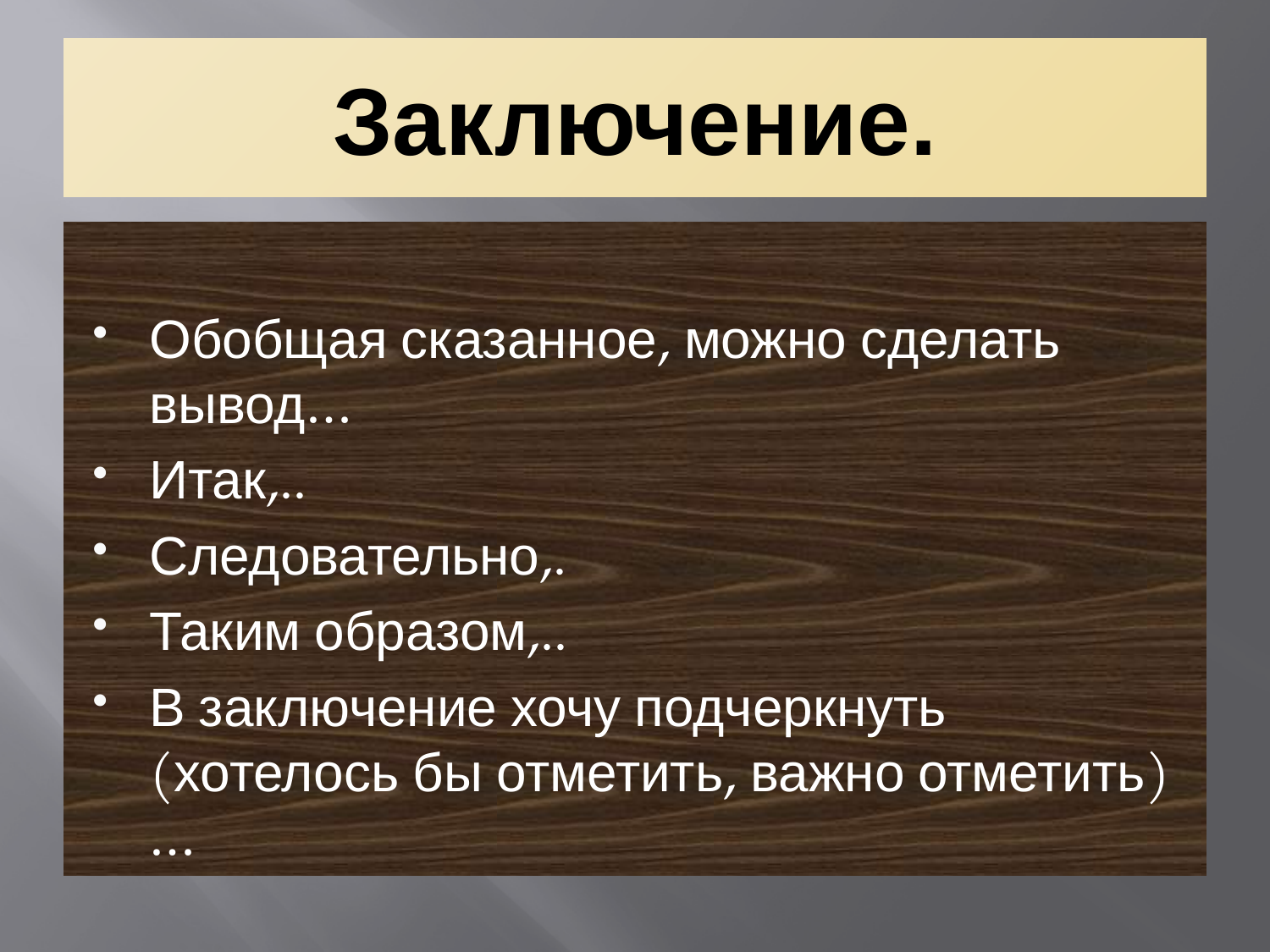

# Заключение.

Обобщая сказанное, можно сделать вывод…
Итак,..
Следовательно,.
Таким образом,..
В заключение хочу подчеркнуть (хотелось бы отметить, важно отметить)…